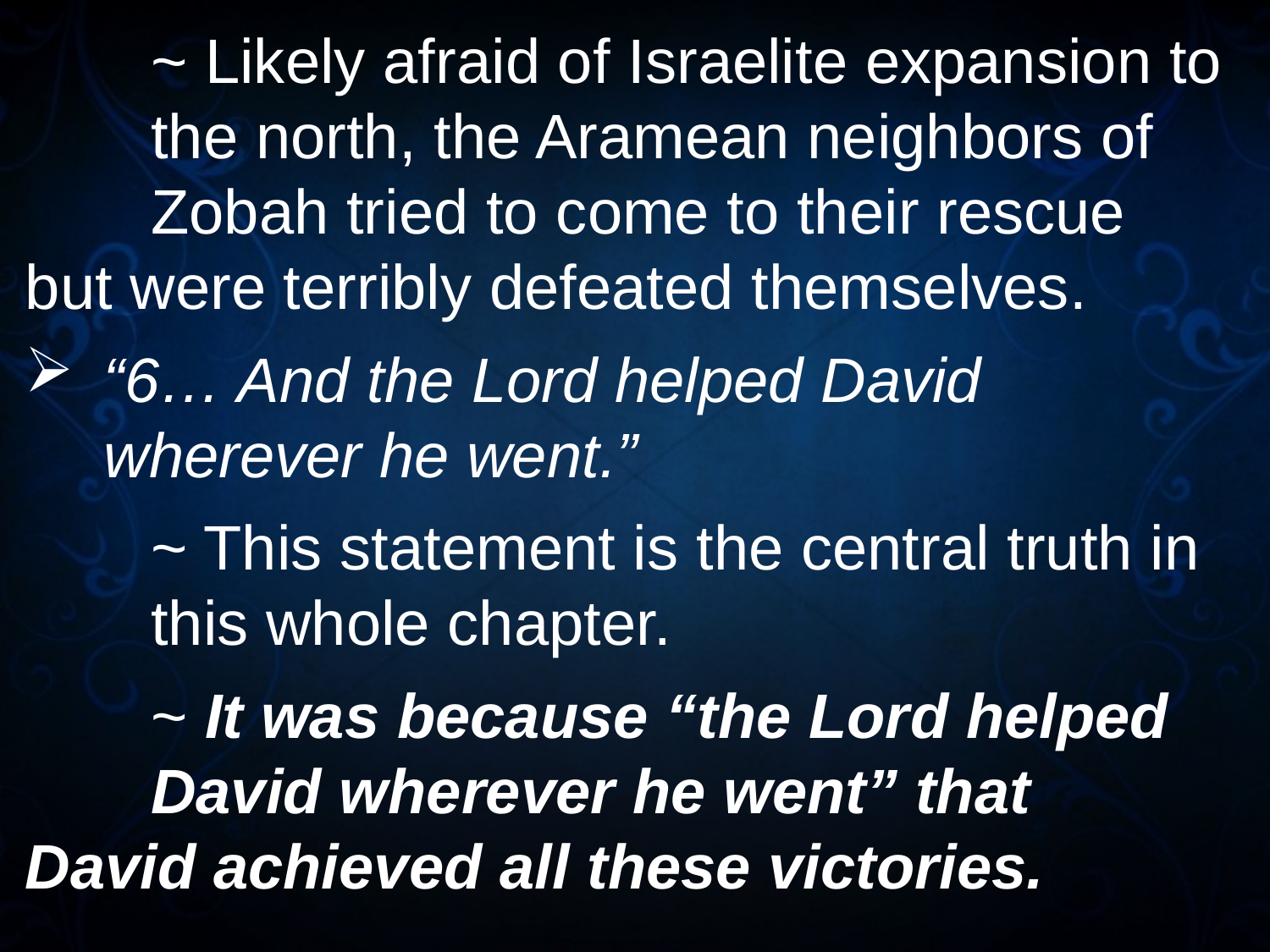

~ Likely afraid of Israelite expansion to 		the north, the Aramean neighbors of 		Zobah tried to come to their rescue 		but were terribly defeated themselves.
“6… And the Lord helped David wherever he went.”
	~ This statement is the central truth in 		this whole chapter.
	~ It was because “the Lord helped 			David wherever he went” that 			David achieved all these victories.